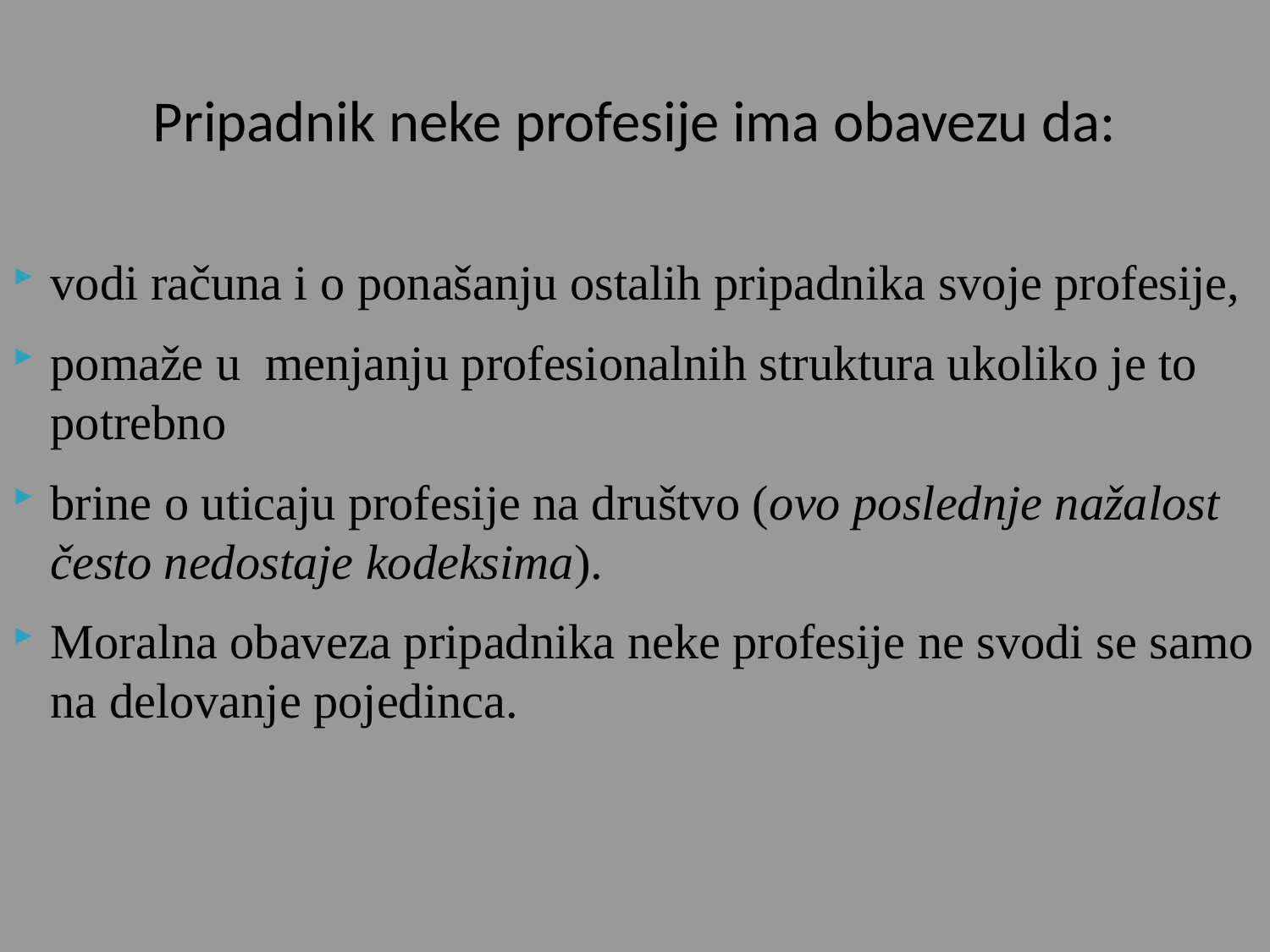

Pripadnik neke profesije ima obavezu da:

vodi računa i o ponašanju ostalih pripadnika svoje profesije,
pomaže u  menjanju profesionalnih struktura ukoliko je to potrebno
brine o uticaju profesije na društvo (ovo poslednje nažalost često nedostaje kodeksima).
Moralna obaveza pripadnika neke profesije ne svodi se samo na delovanje pojedinca.